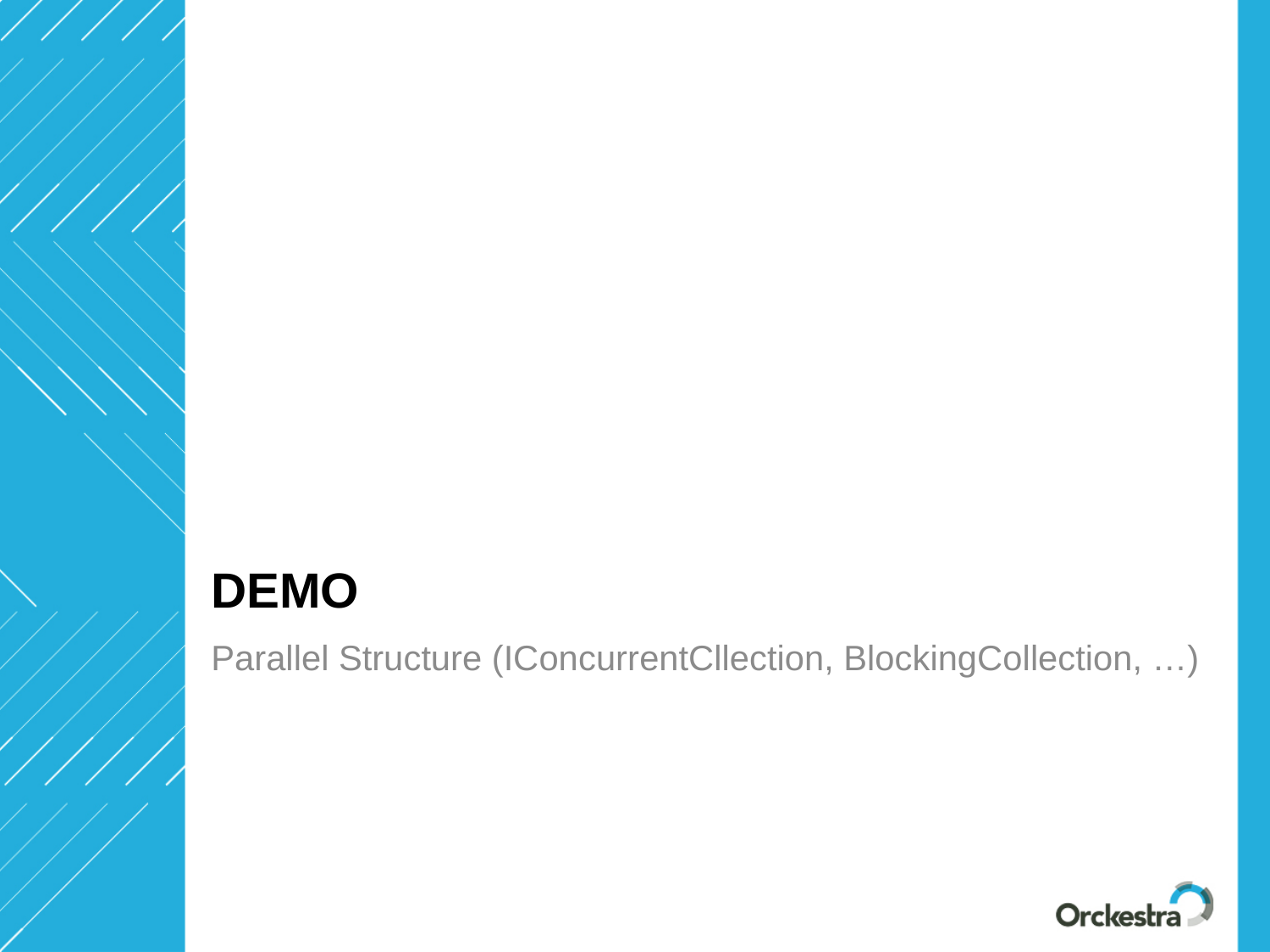

# Demo
Parallel Structure (IConcurrentCllection, BlockingCollection, …)